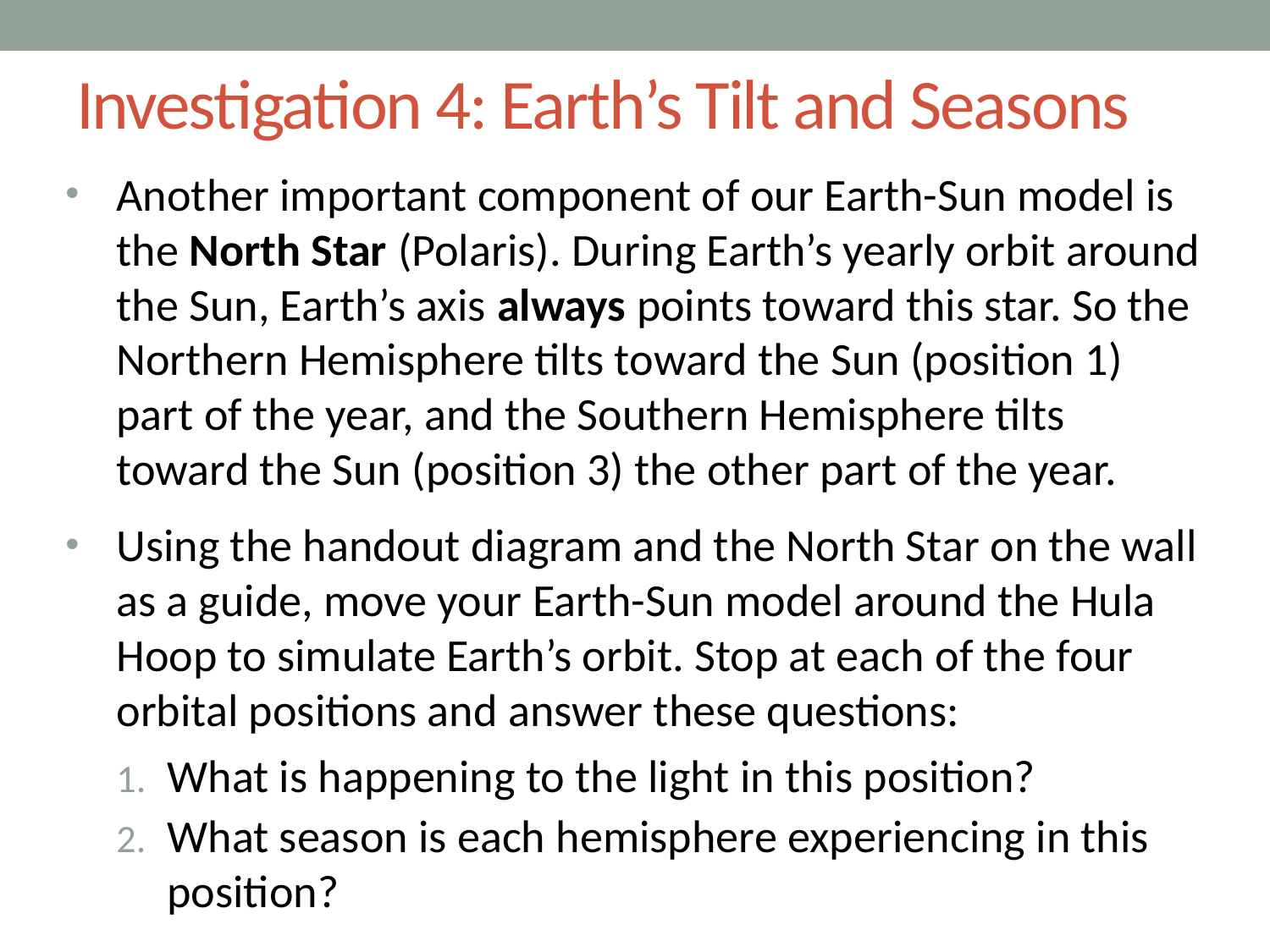

# Investigation 4: Earth’s Tilt and Seasons
Another important component of our Earth-Sun model is the North Star (Polaris). During Earth’s yearly orbit around the Sun, Earth’s axis always points toward this star. So the Northern Hemisphere tilts toward the Sun (position 1)
part of the year, and the Southern Hemisphere tilts
toward the Sun (position 3) the other part of the year.
Using the handout diagram and the North Star on the wall as a guide, move your Earth-Sun model around the Hula Hoop to simulate Earth’s orbit. Stop at each of the four orbital positions and answer these questions:
What is happening to the light in this position?
What season is each hemisphere experiencing in this position?